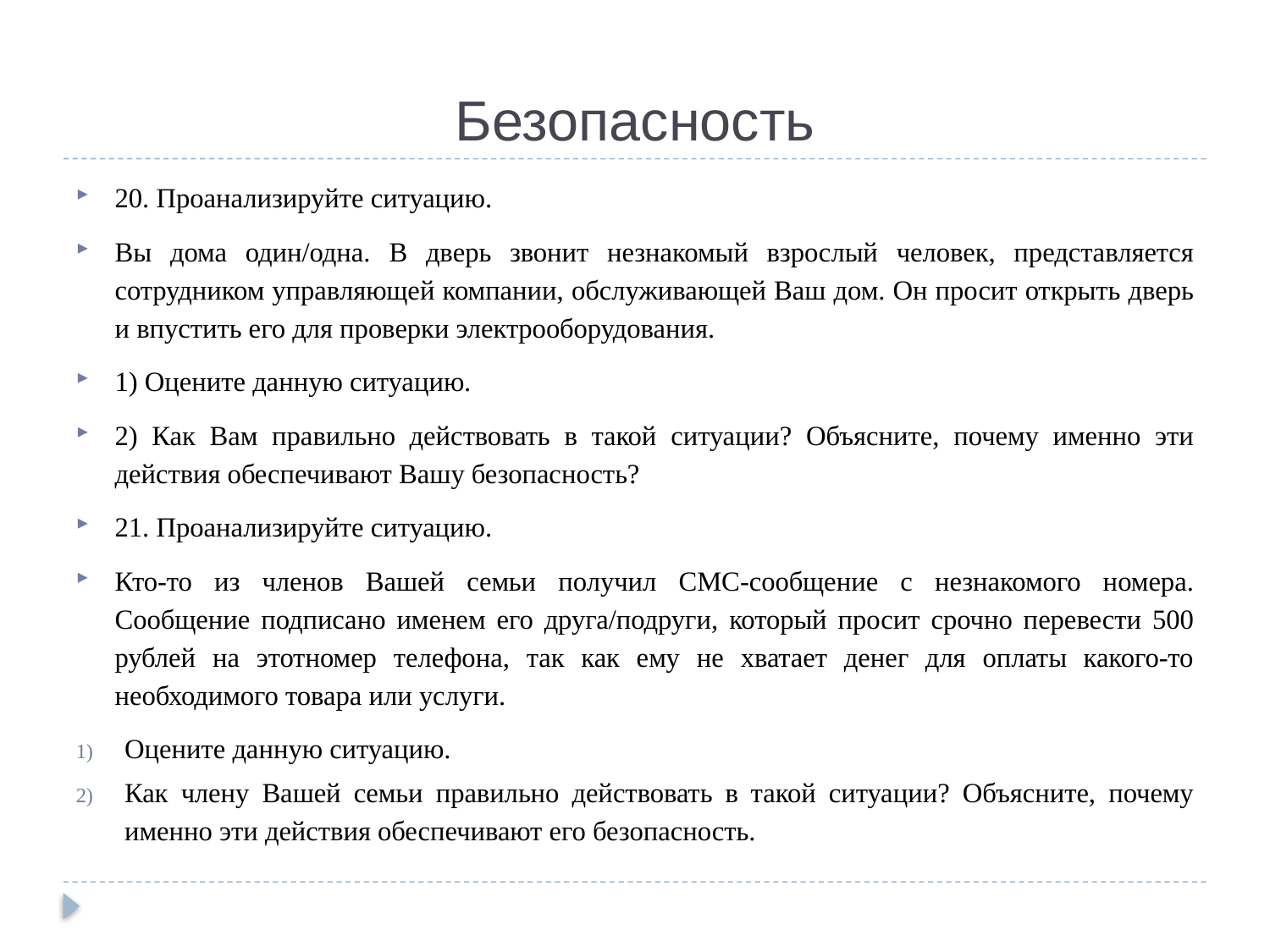

# Безопасность
20. Проанализируйте ситуацию.
Вы дома один/одна. В дверь звонит незнакомый взрослый человек, представляется сотрудником управляющей компании, обслуживающей Ваш дом. Он просит открыть дверь и впустить его для проверки электрооборудования.
1) Оцените данную ситуацию.
2) Как Вам правильно действовать в такой ситуации? Объясните, почему именно эти действия обеспечивают Вашу безопасность?
21. Проанализируйте ситуацию.
Кто-то из членов Вашей семьи получил СМС-сообщение с незнакомого номера. Сообщение подписано именем его друга/подруги, который просит срочно перевести 500 рублей на этотномер телефона, так как ему не хватает денег для оплаты какого-то необходимого товара или услуги.
Оцените данную ситуацию.
Как члену Вашей семьи правильно действовать в такой ситуации? Объясните, почему именно эти действия обеспечивают его безопасность.